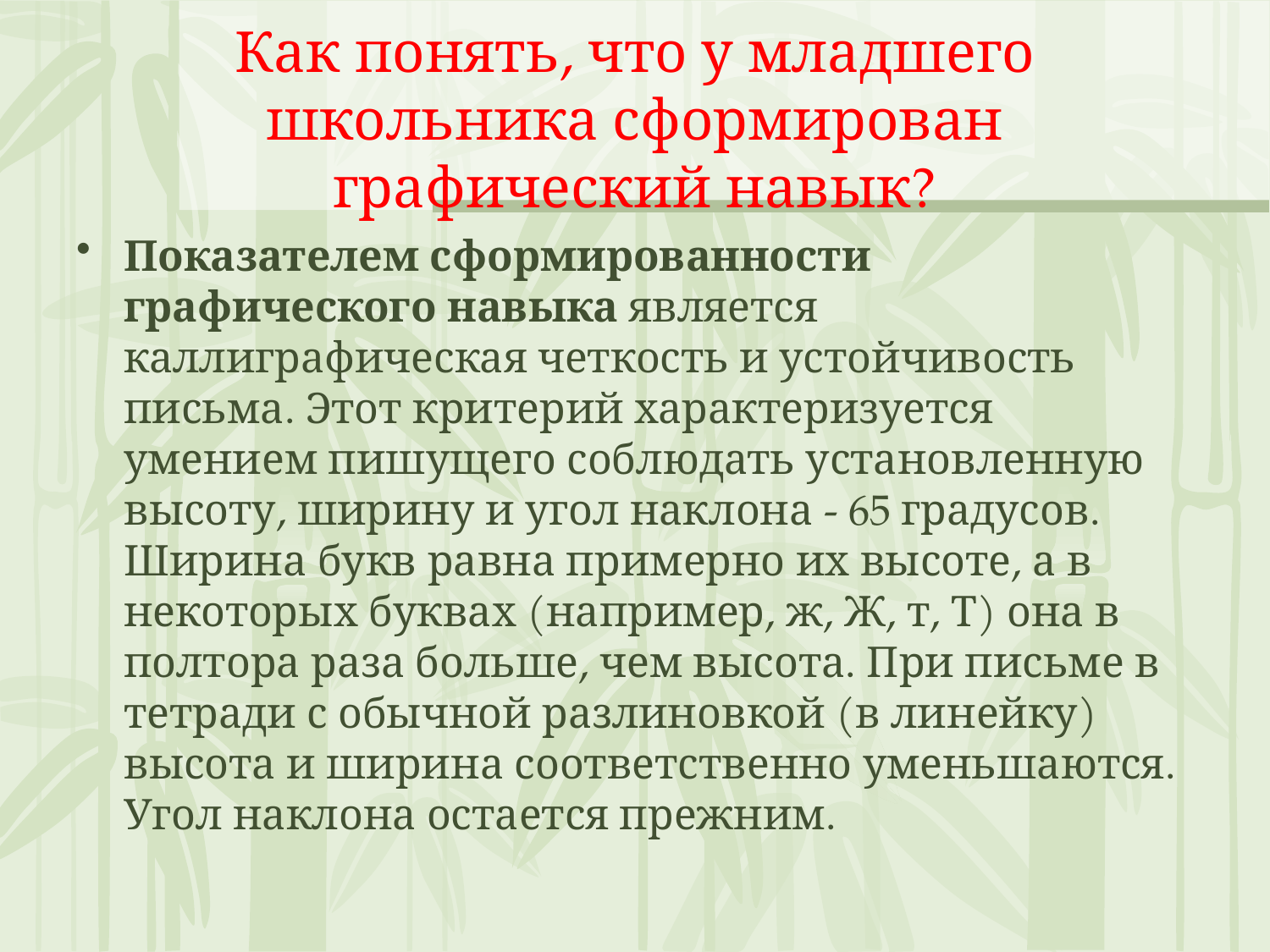

# Как понять, что у младшего школьника сформирован графический навык?
Показателем сформированности графического навыка является каллиграфическая четкость и устойчивость письма. Этот критерий характеризуется умением пишущего соблюдать установленную высоту, ширину и угол наклона - 65 градусов. Ширина букв равна примерно их высоте, а в некоторых буквах (например, ж, Ж, т, Т) она в полтора раза больше, чем высота. При письме в тетради с обычной разлиновкой (в линейку) высота и ширина соответственно уменьшаются. Угол наклона остается прежним.